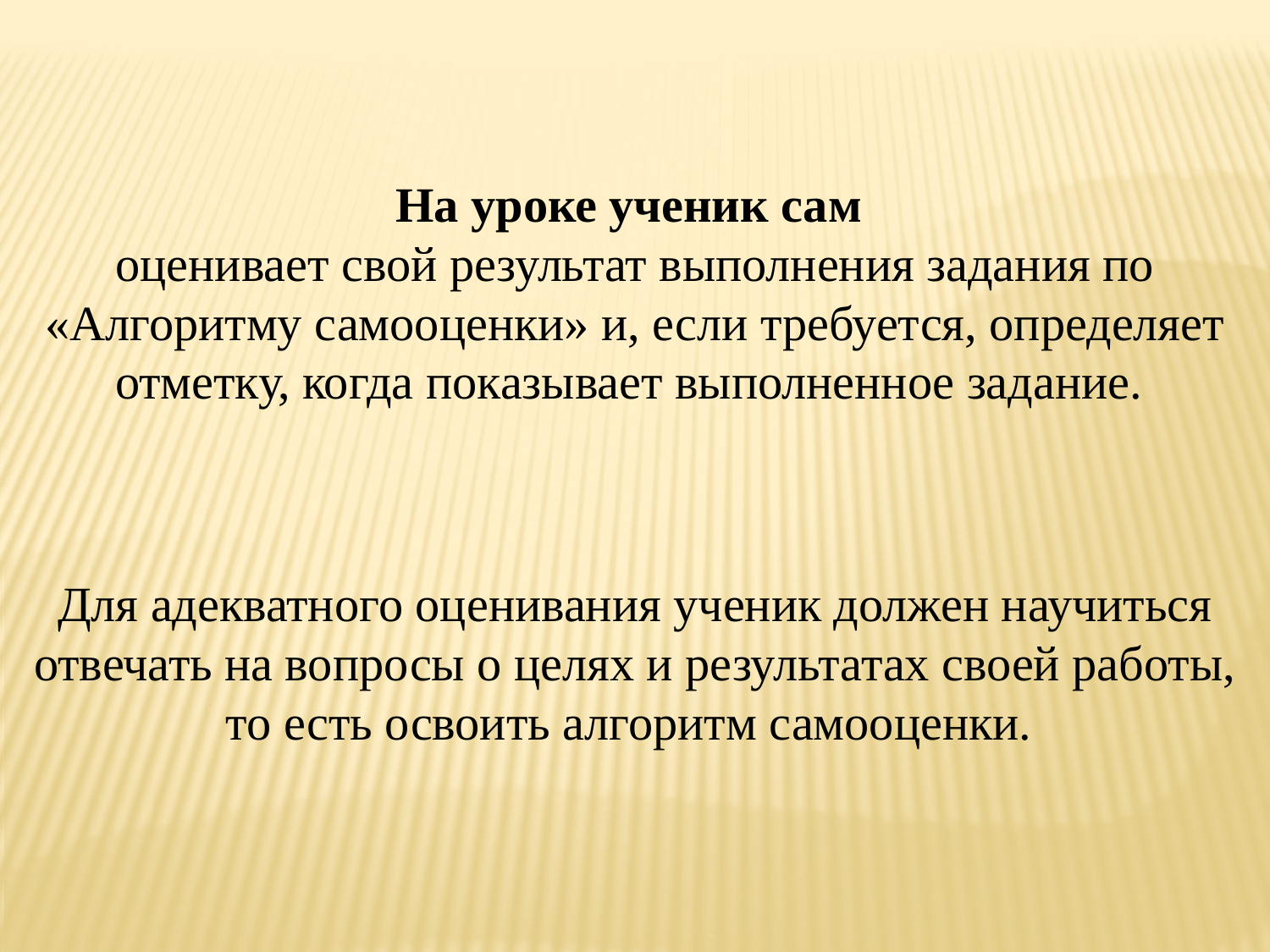

На уроке ученик сам
оценивает свой результат выполнения задания по «Алгоритму самооценки» и, если требуется, определяет отметку, когда показывает выполненное задание.
Для адекватного оценивания ученик должен научиться отвечать на вопросы о целях и результатах своей работы, то есть освоить алгоритм самооценки.